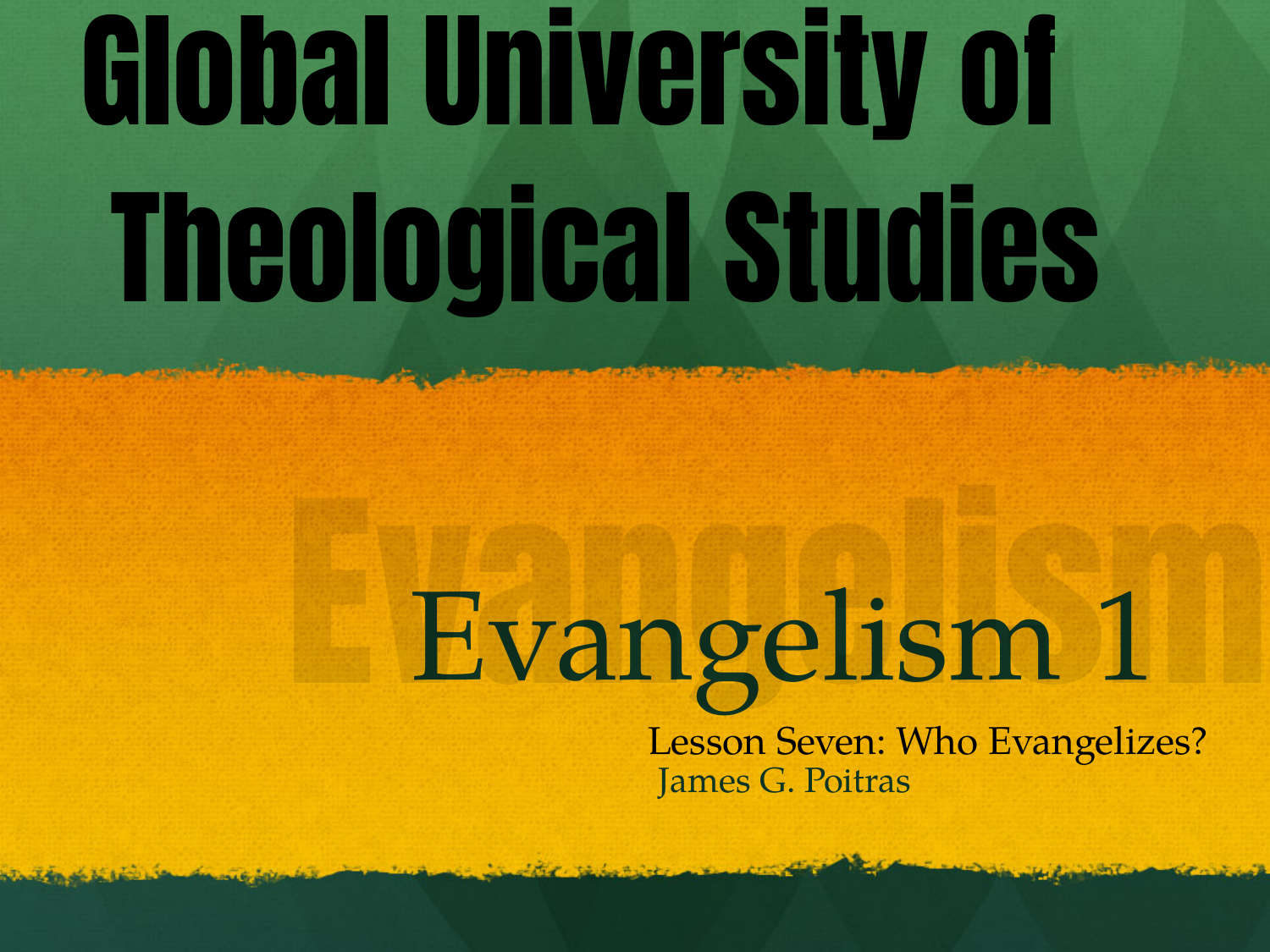

Global University of

 Theological Studies
Evangelism
# Evangelism 1
Lesson Seven: Who Evangelizes?
James G. Poitras